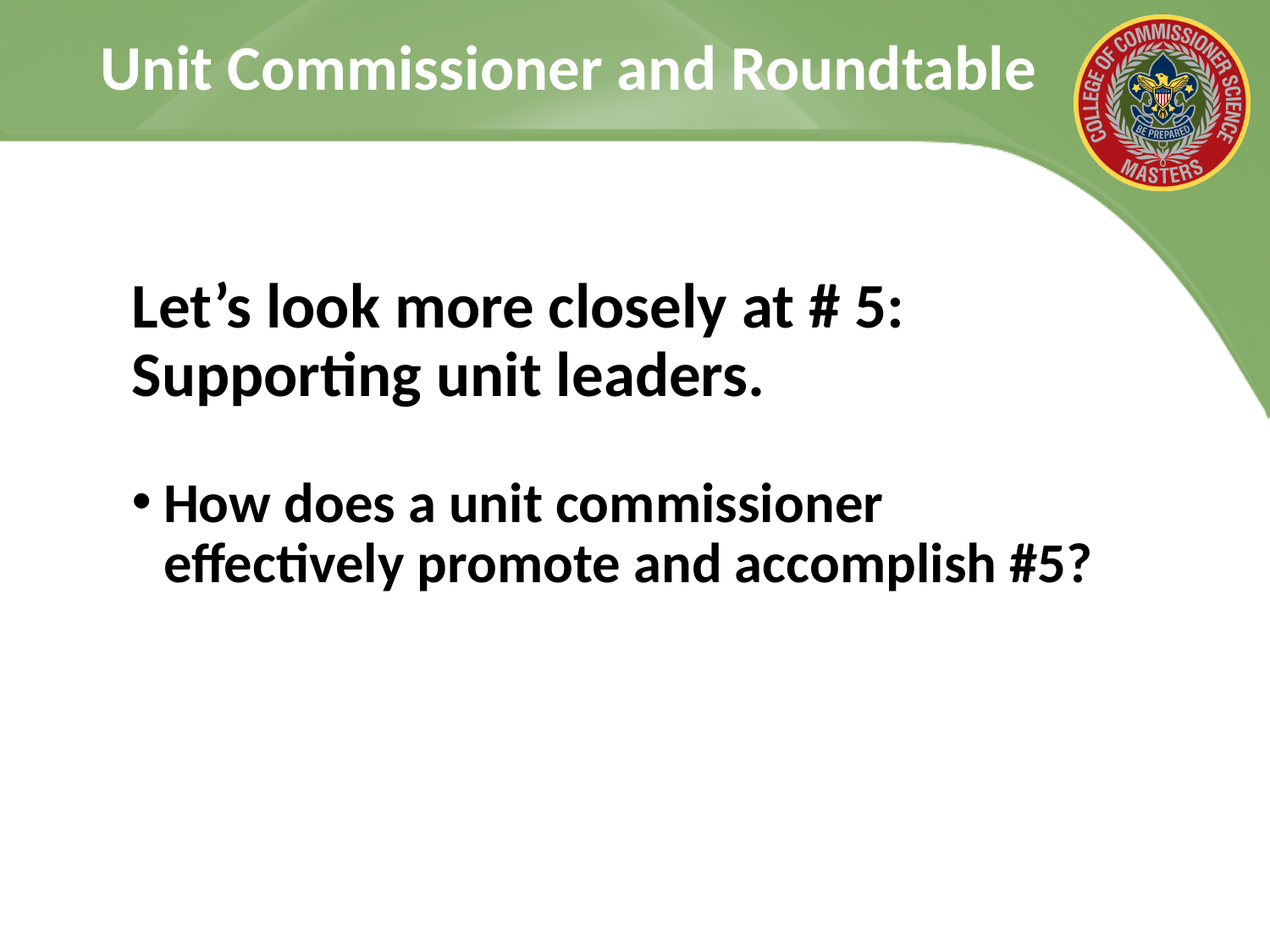

# Unit Commissioner and Roundtable
Let’s look more closely at # 5: Supporting unit leaders.

How does a unit commissioner effectively promote and accomplish #5?